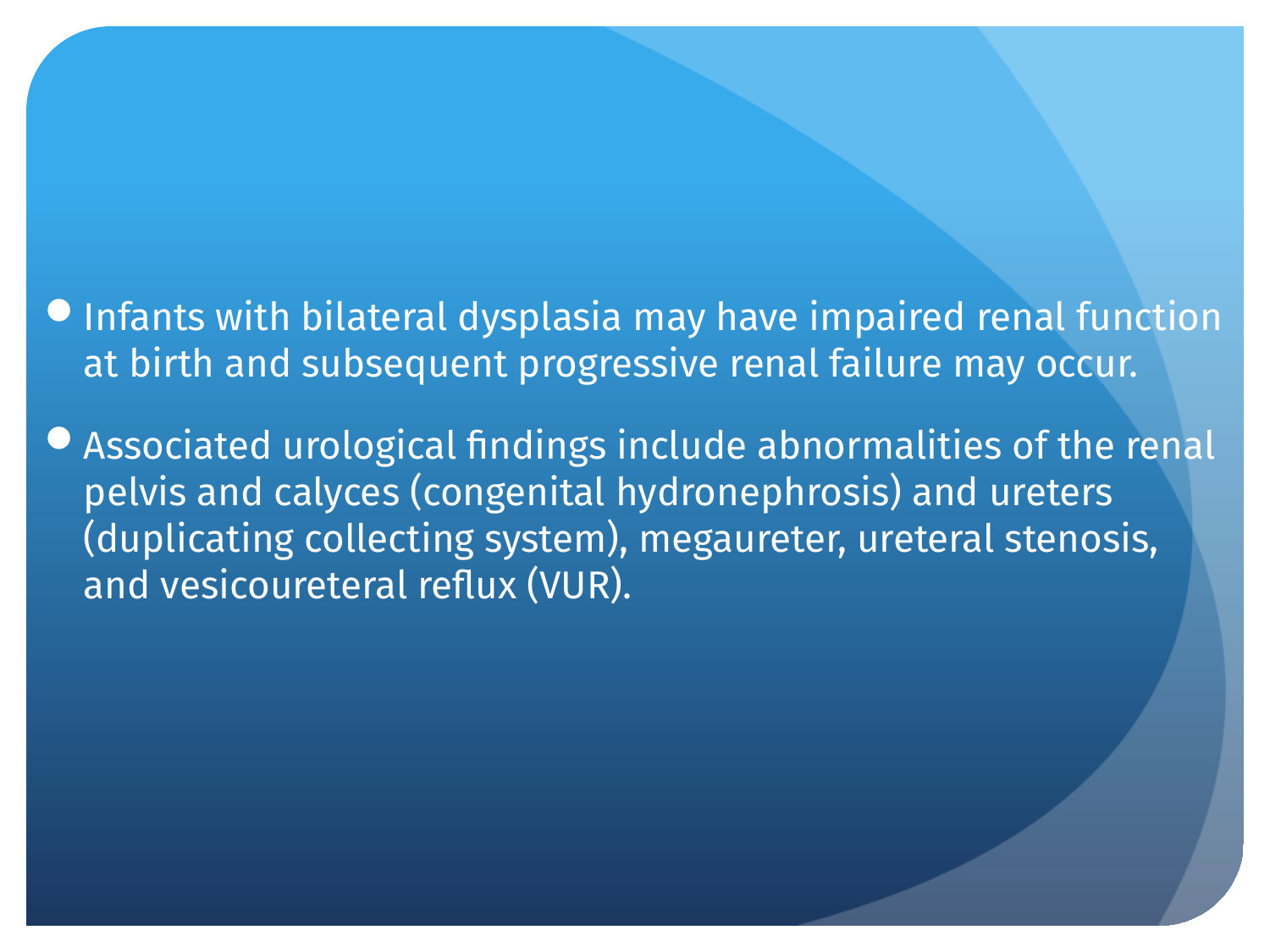

#
Infants with bilateral dysplasia may have impaired renal function at birth and subsequent progressive renal failure may occur.
Associated urological findings include abnormalities of the renal pelvis and calyces (congenital hydronephrosis) and ureters (duplicating collecting system), megaureter, ureteral stenosis, and vesicoureteral reflux (VUR).